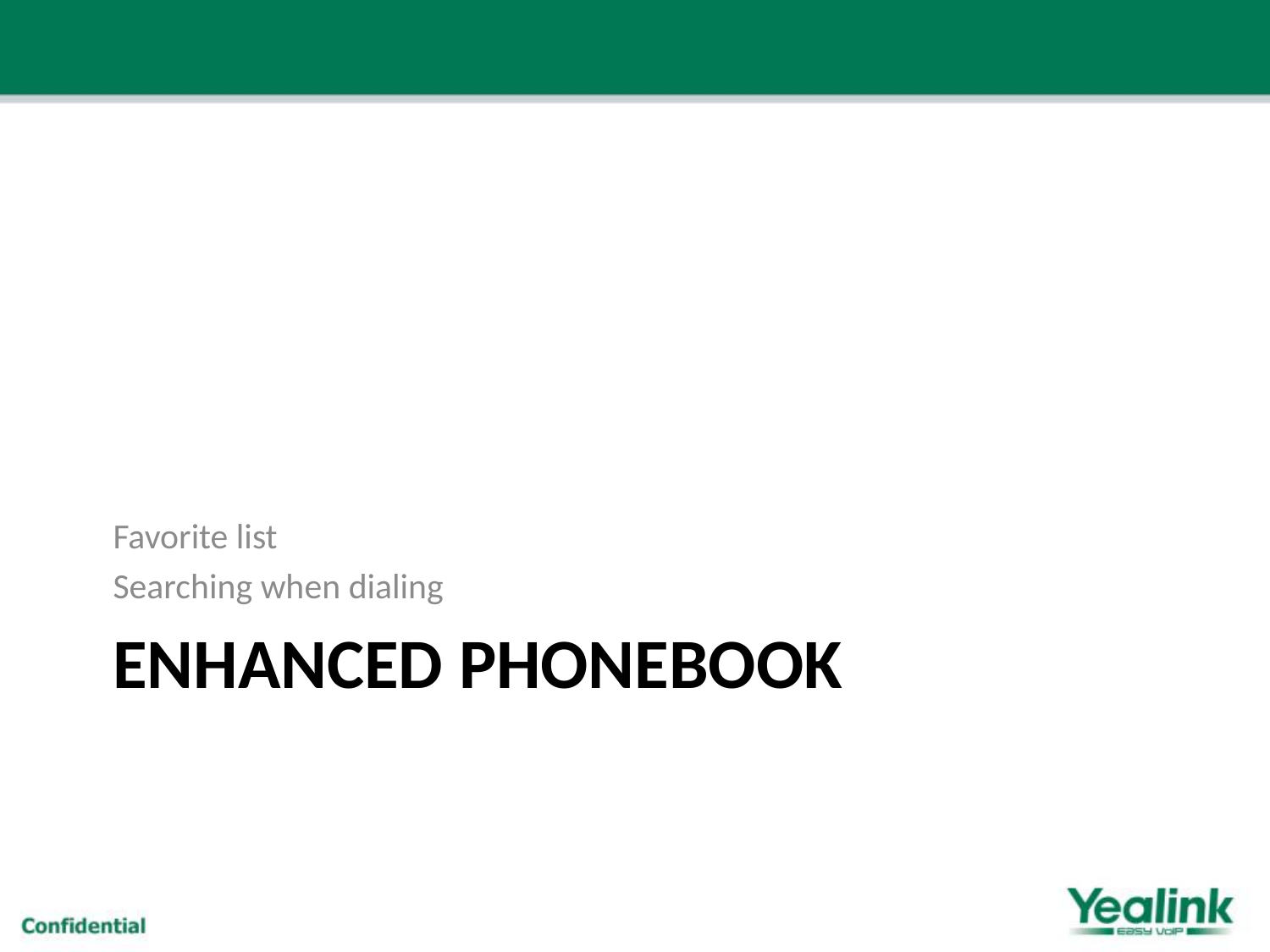

Favorite list
Searching when dialing
# Enhanced Phonebook